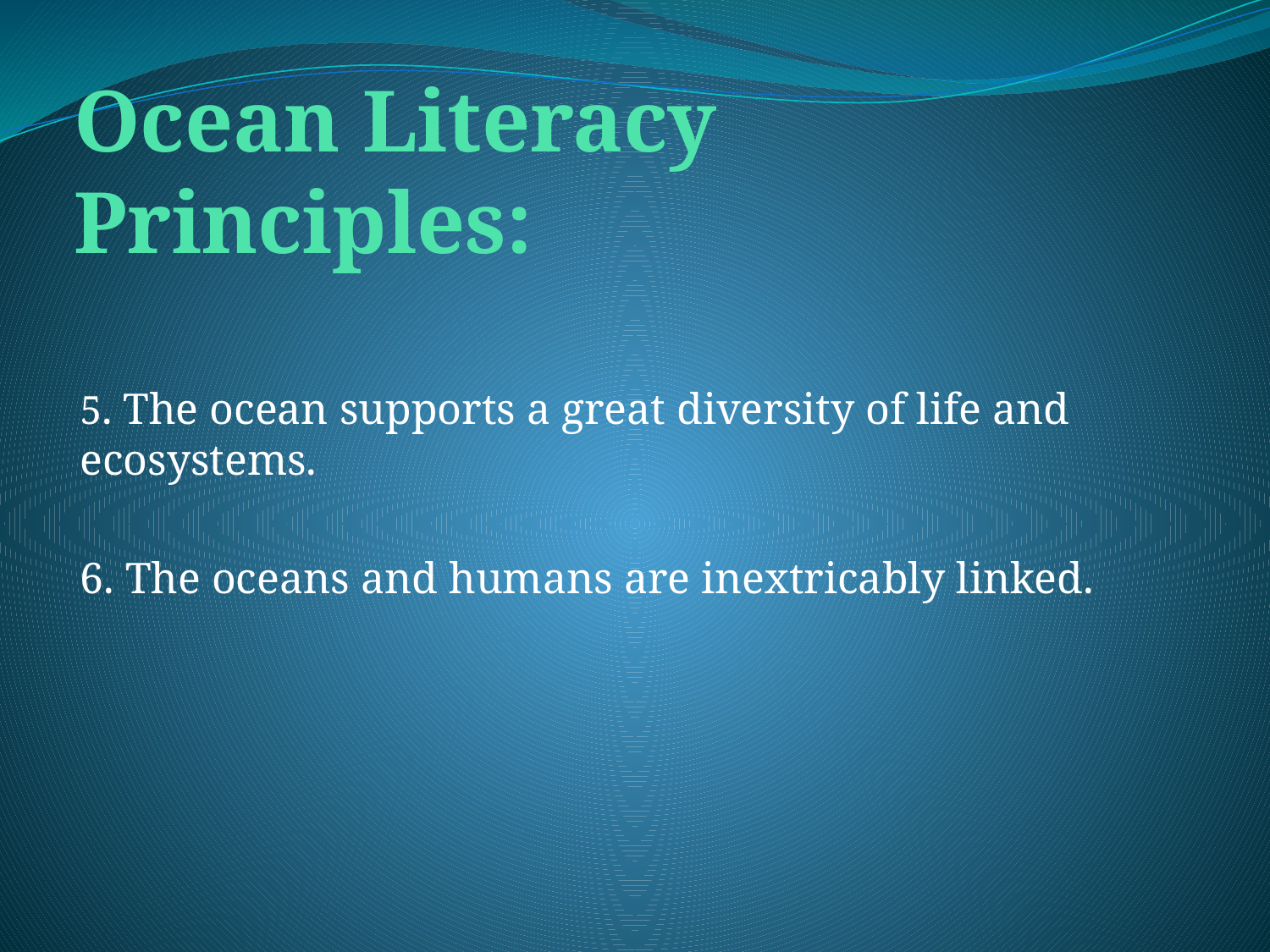

# Ocean Literacy Principles:
5. The ocean supports a great diversity of life and ecosystems.

6. The oceans and humans are inextricably linked.